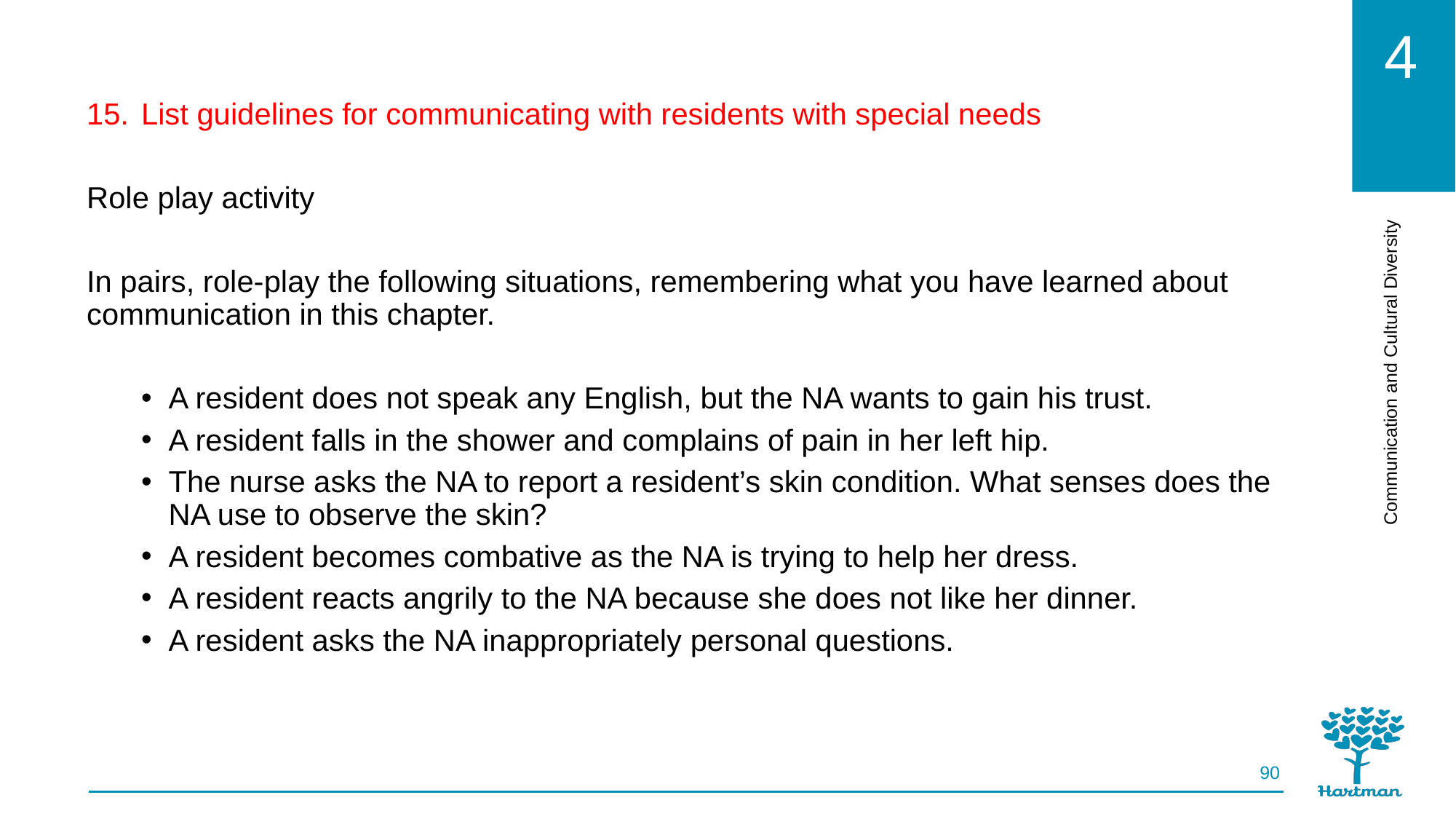

List guidelines for communicating with residents with special needs

Role play activity

In pairs, role-play the following situations, remembering what you have learned about communication in this chapter.

A resident does not speak any English, but the NA wants to gain his trust.
A resident falls in the shower and complains of pain in her left hip.
The nurse asks the NA to report a resident’s skin condition. What senses does the NA use to observe the skin?
A resident becomes combative as the NA is trying to help her dress.
A resident reacts angrily to the NA because she does not like her dinner.
A resident asks the NA inappropriately personal questions.

90